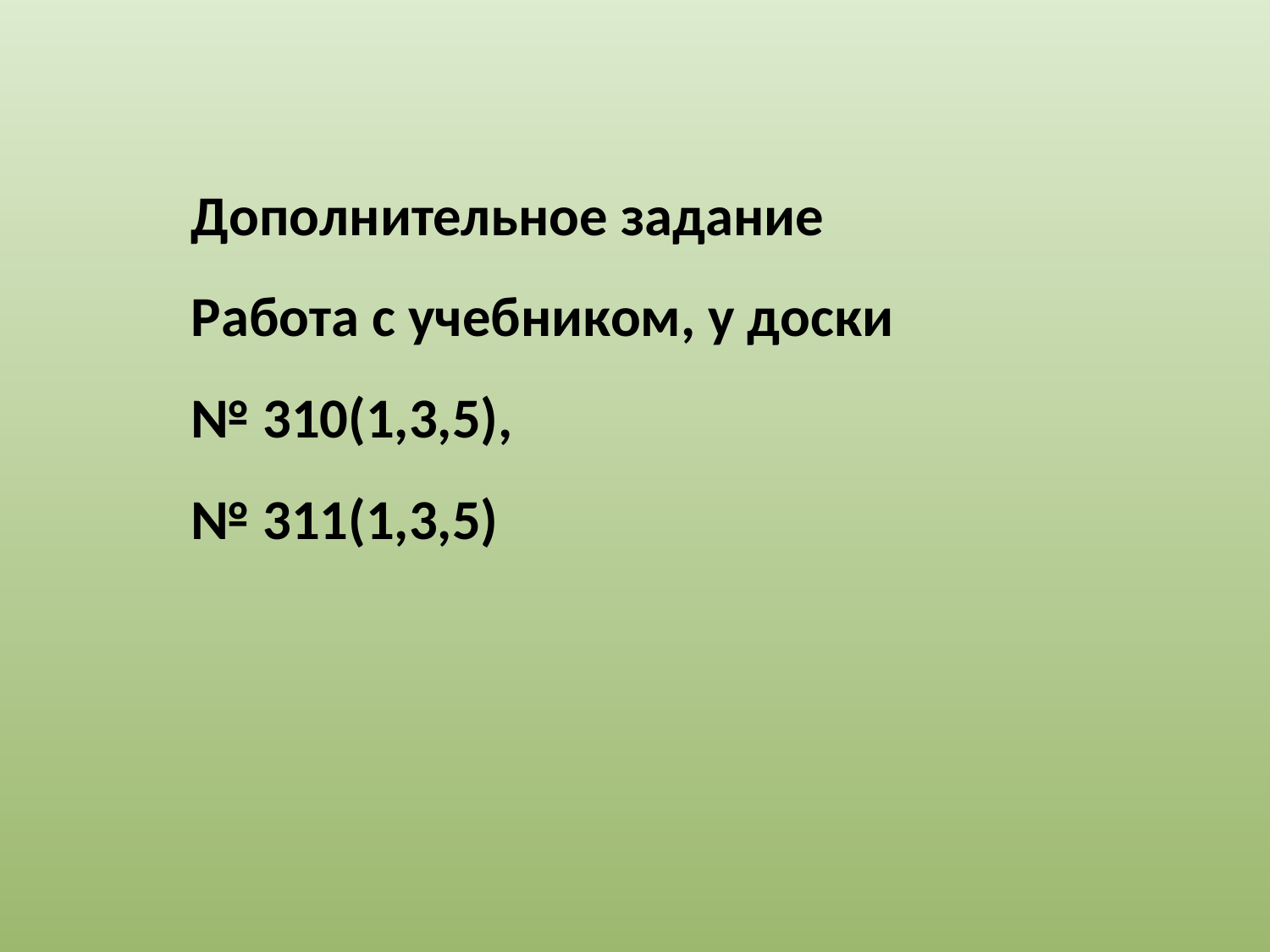

Дополнительное задание
Работа с учебником, у доски
№ 310(1,3,5),
№ 311(1,3,5)